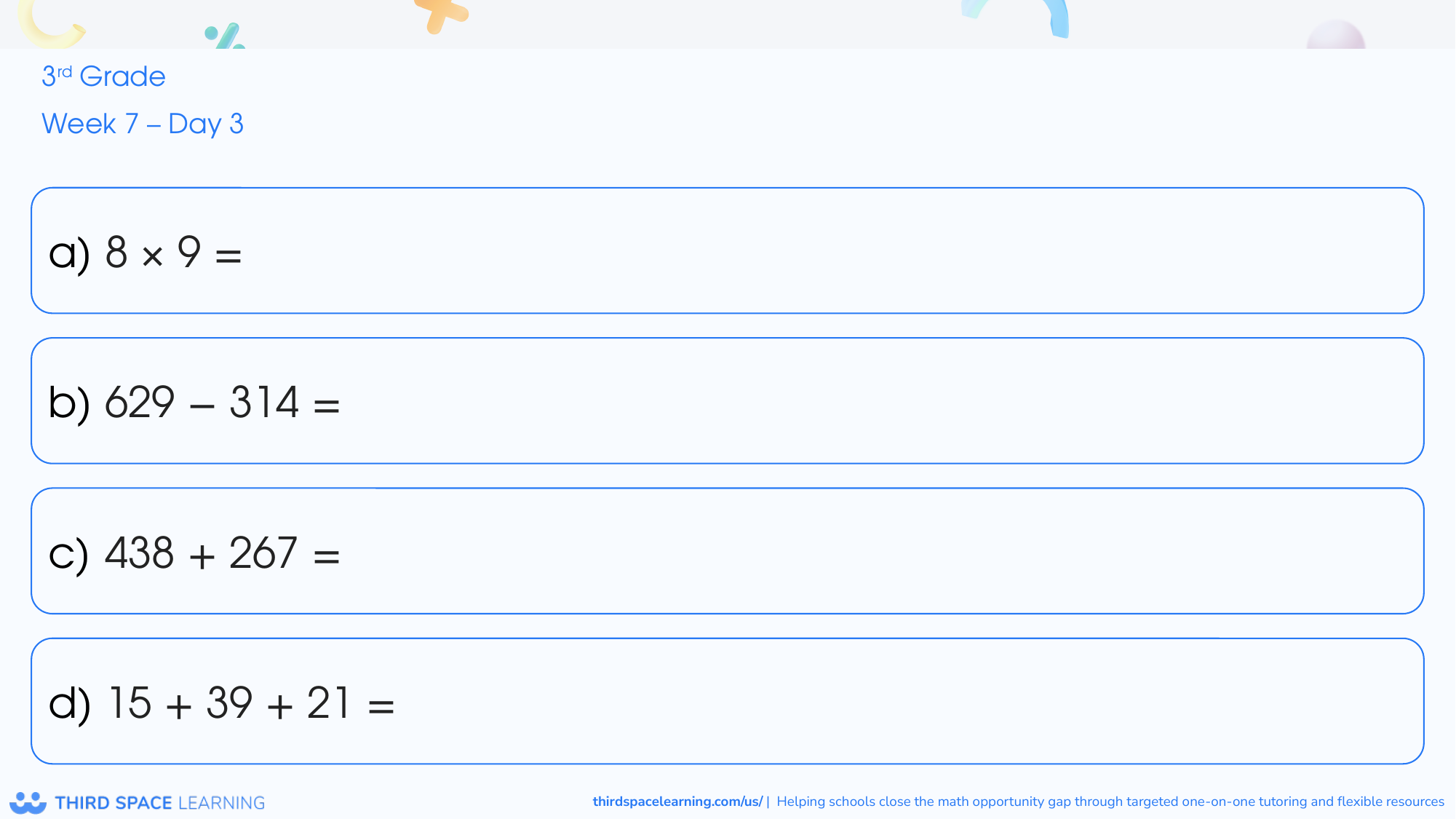

3rd Grade
Week 7 – Day 3
8 × 9 =
629 − 314 =
438 + 267 =
15 + 39 + 21 =